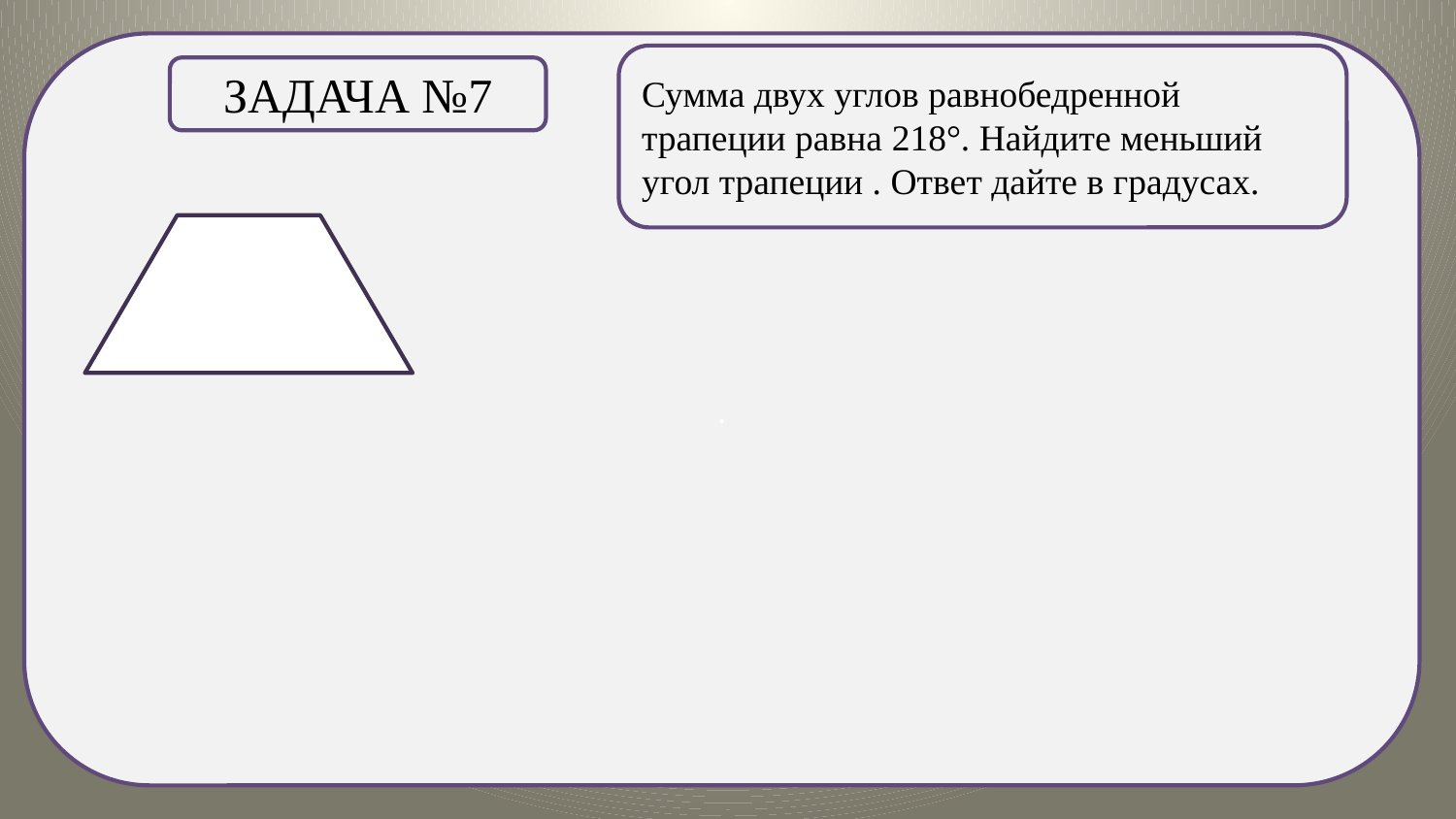

.
Сумма двух углов равнобедренной трапеции равна 218°. Найдите меньший угол трапеции . Ответ дайте в градусах.
Задача №7